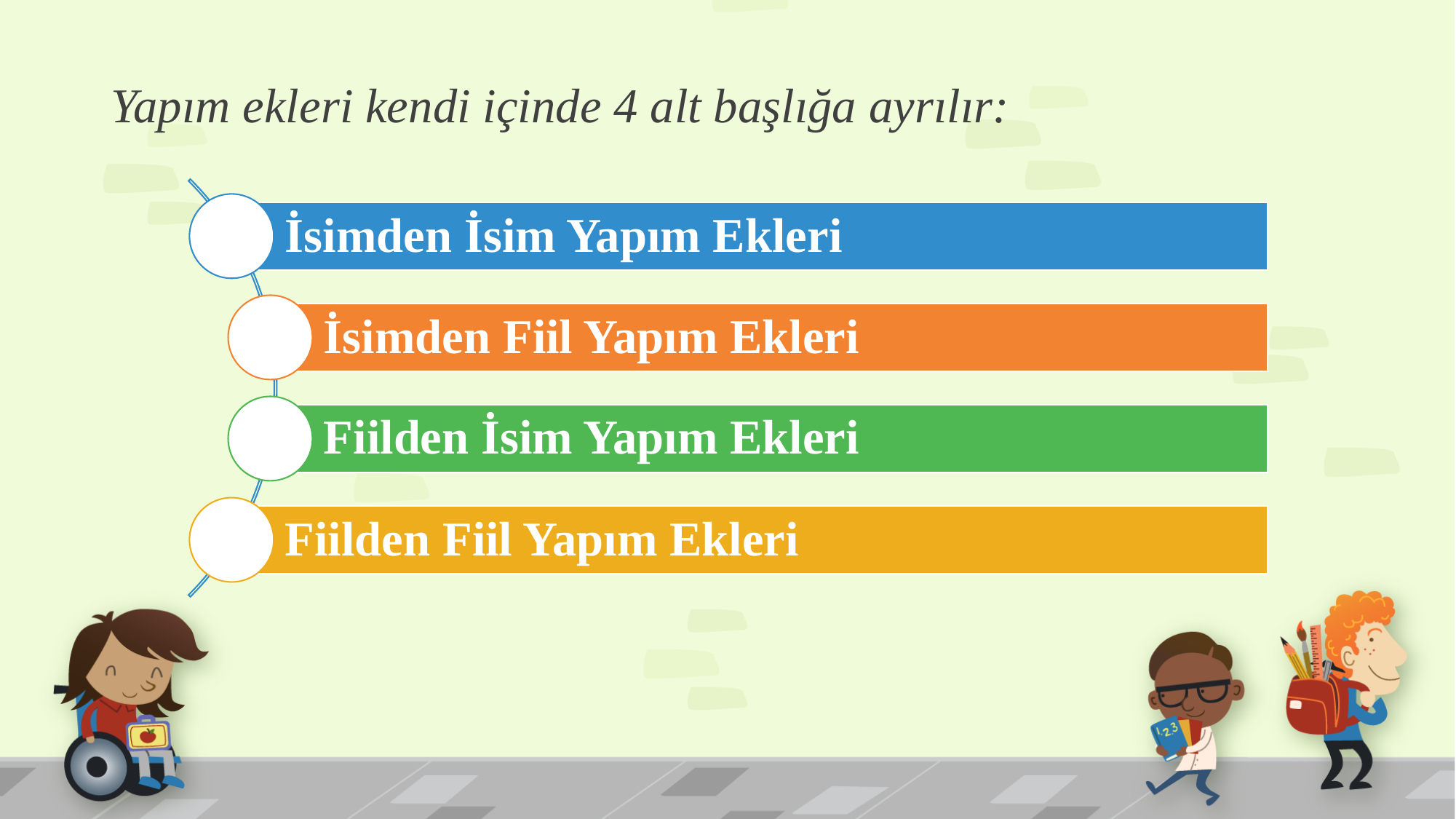

# Yapım ekleri kendi içinde 4 alt başlığa ayrılır:
İsimden İsim Yapım Ekleri
İsimden Fiil Yapım Ekleri
Fiilden İsim Yapım Ekleri
Fiilden Fiil Yapım Ekleri